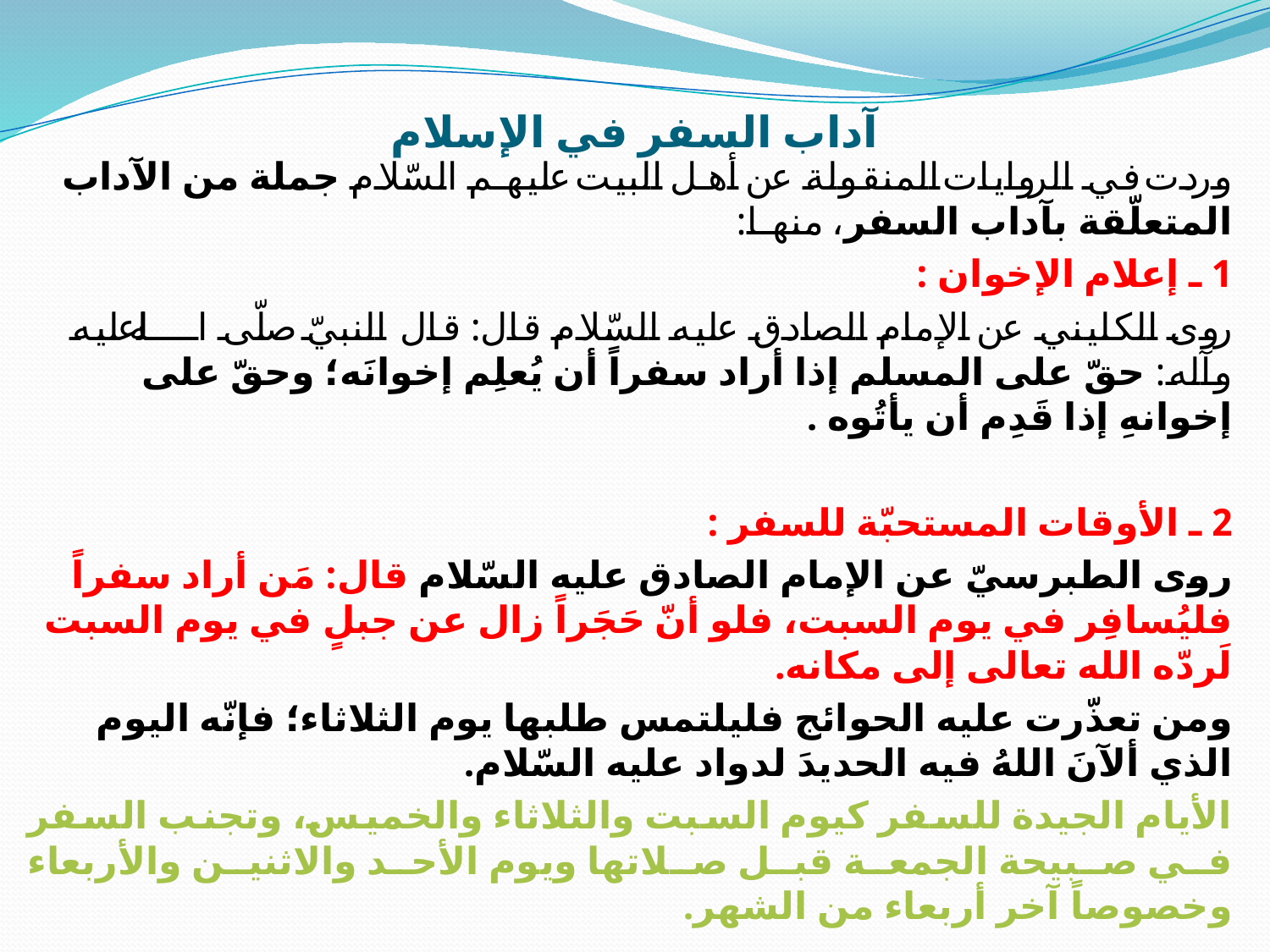

# آداب السفر في الإسلام
وردت في الروايات المنقولة عن أهل البيت عليهم السّلام جملة من الآداب المتعلّقة بآداب السفر، منها:
1 ـ إعلام الإخوان :
روى الكليني عن الإمام الصادق عليه السّلام قال: قال النبيّ صلّى الله عليه وآله: حقّ على المسلم إذا أراد سفراً أن يُعلِم إخوانَه؛ وحقّ على إخوانهِ إذا قَدِم أن يأتُوه .

2 ـ الأوقات المستحبّة للسفر :
روى الطبرسيّ عن الإمام الصادق عليه السّلام قال: مَن أراد سفراً فليُسافِر في يوم السبت، فلو أنّ حَجَراً زال عن جبلٍ في يوم السبت لَردّه الله تعالى إلى مكانه.
ومن تعذّرت عليه الحوائج فليلتمس طلبها يوم الثلاثاء؛ فإنّه اليوم الذي ألآنَ اللهُ فيه الحديدَ لدواد عليه السّلام.
الأيام الجيدة للسفر كيوم السبت والثلاثاء والخميس، وتجنب السفر في صبيحة الجمعة قبل صلاتها ويوم الأحد والاثنين والأربعاء وخصوصاً آخر أربعاء من الشهر.